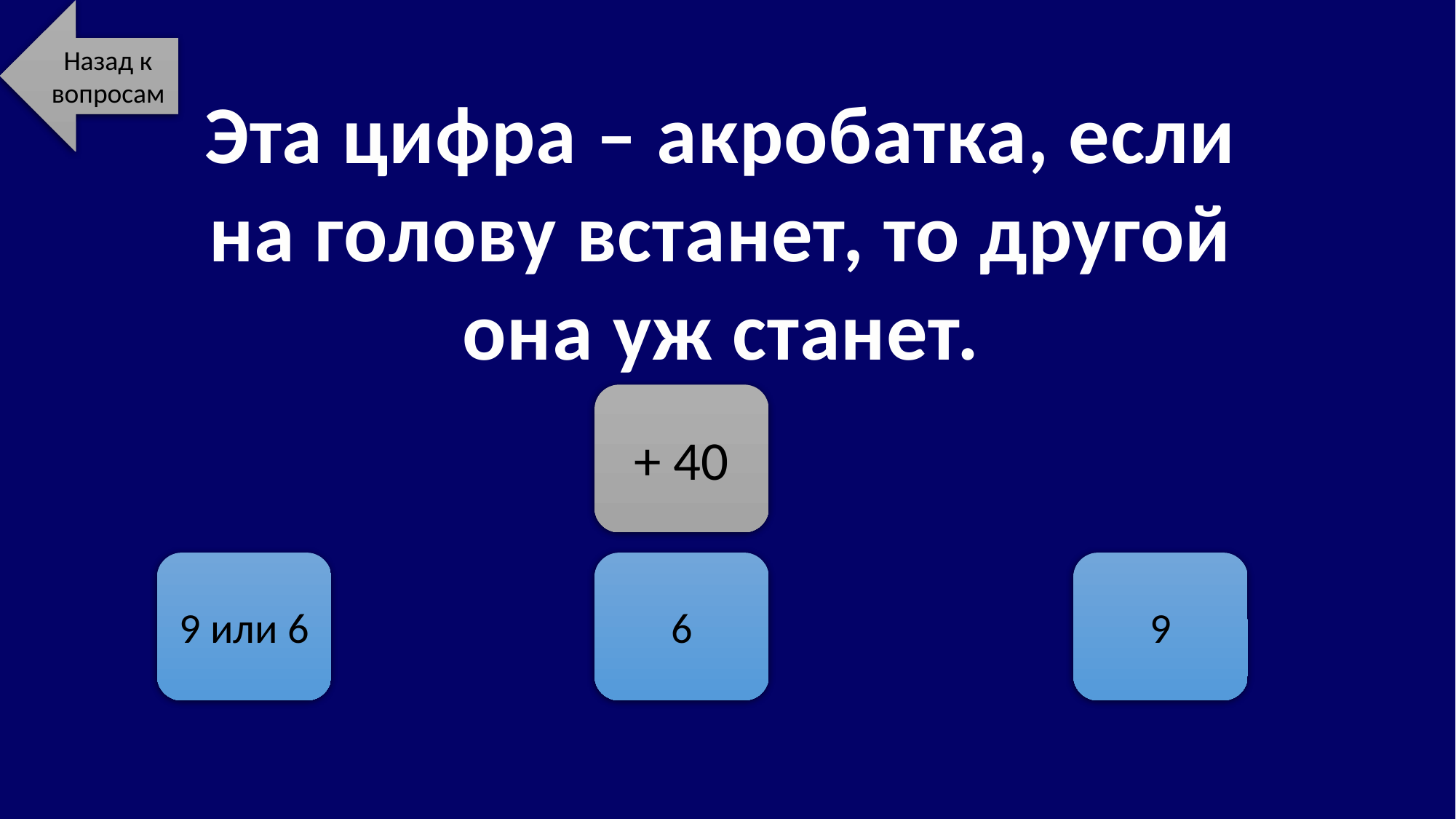

Назад к вопросам
Эта цифра – акробатка, если на голову встанет, то другой она уж станет.
+ 40
6
9
9 или 6